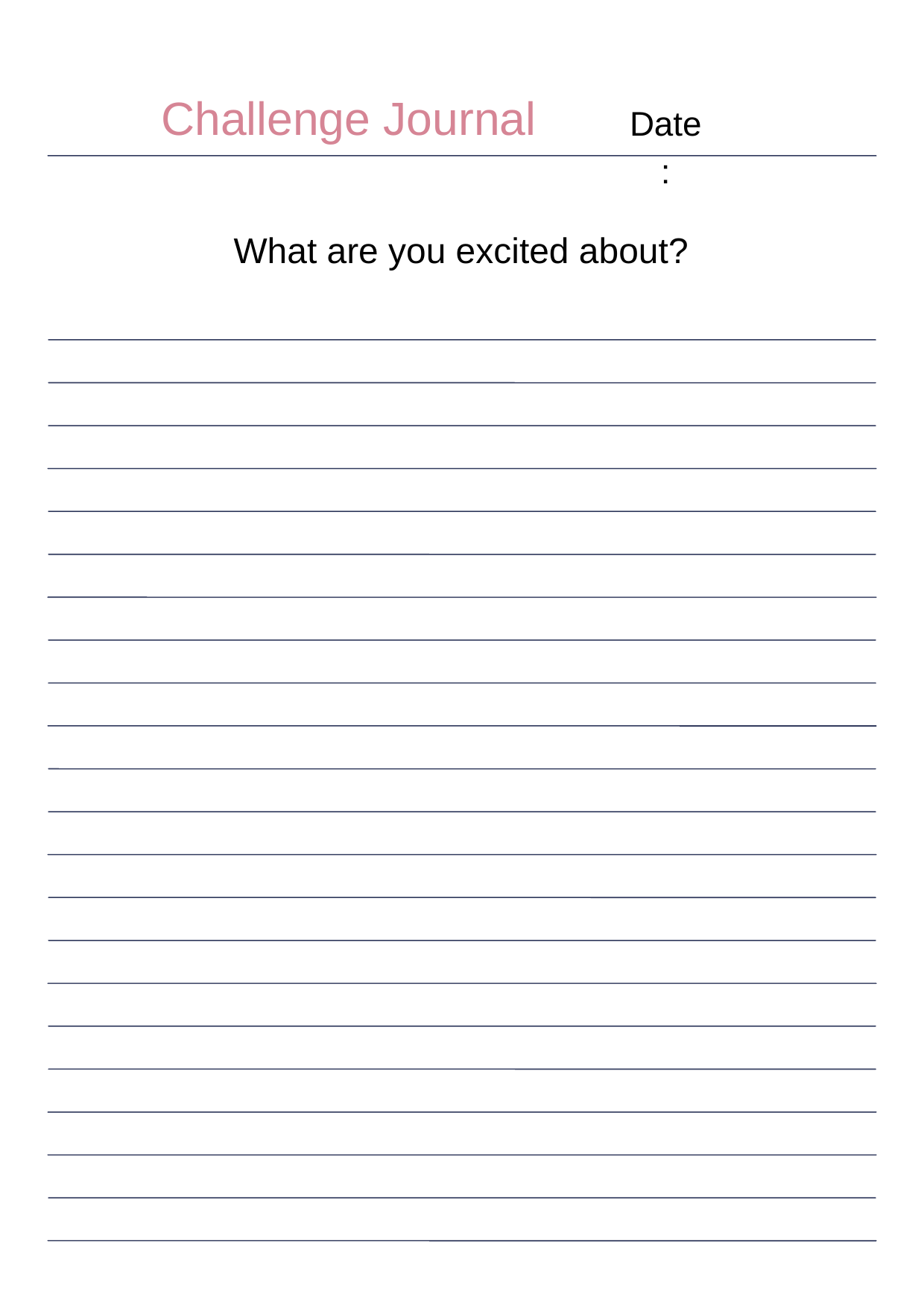

Challenge Journal
Date:

What are you excited about?